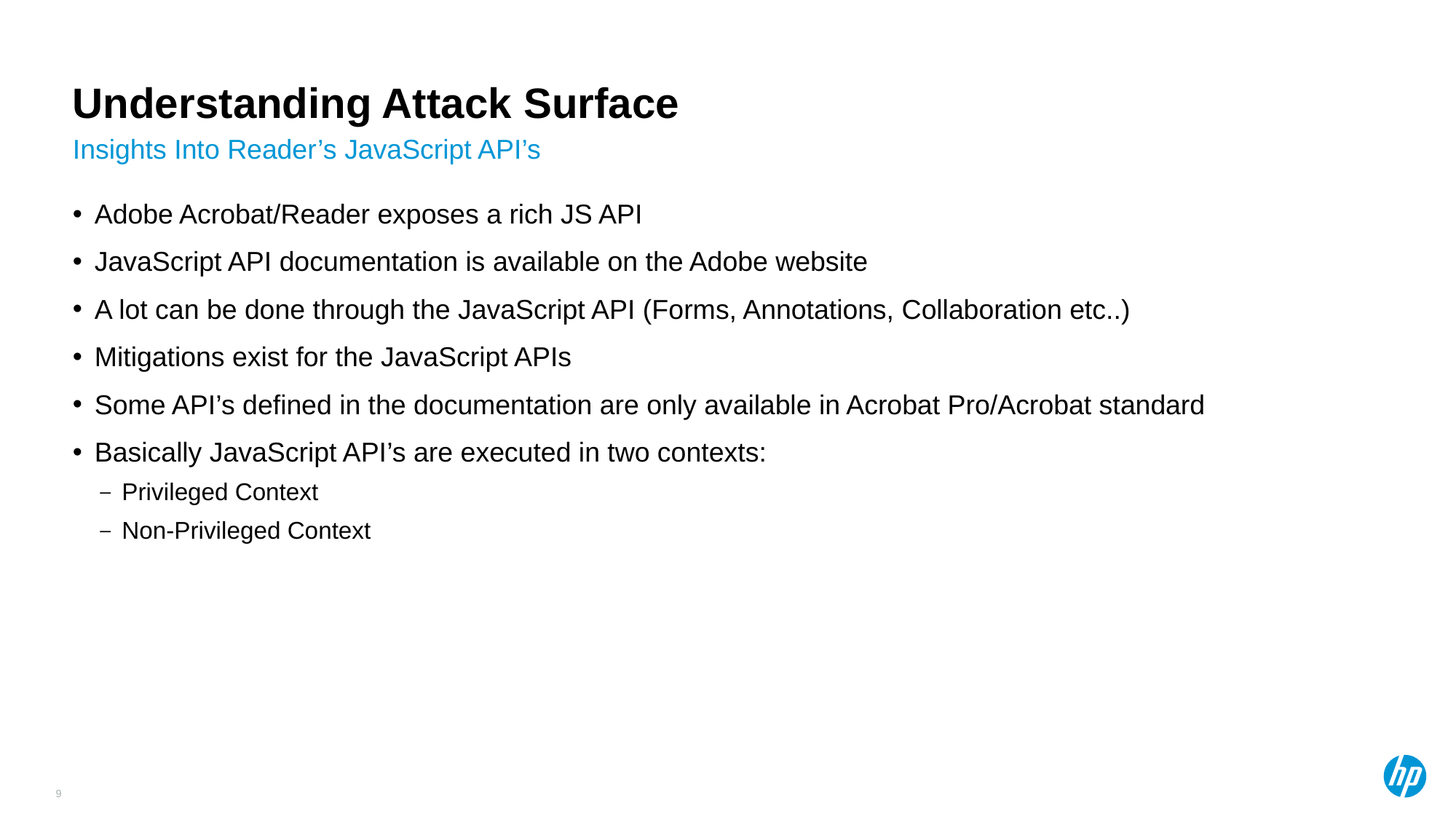

# Understanding Attack Surface
Insights Into Reader’s JavaScript API’s
Adobe Acrobat/Reader exposes a rich JS API
JavaScript API documentation is available on the Adobe website
A lot can be done through the JavaScript API (Forms, Annotations, Collaboration etc..)
Mitigations exist for the JavaScript APIs
Some API’s defined in the documentation are only available in Acrobat Pro/Acrobat standard
Basically JavaScript API’s are executed in two contexts:
Privileged Context
Non-Privileged Context

9